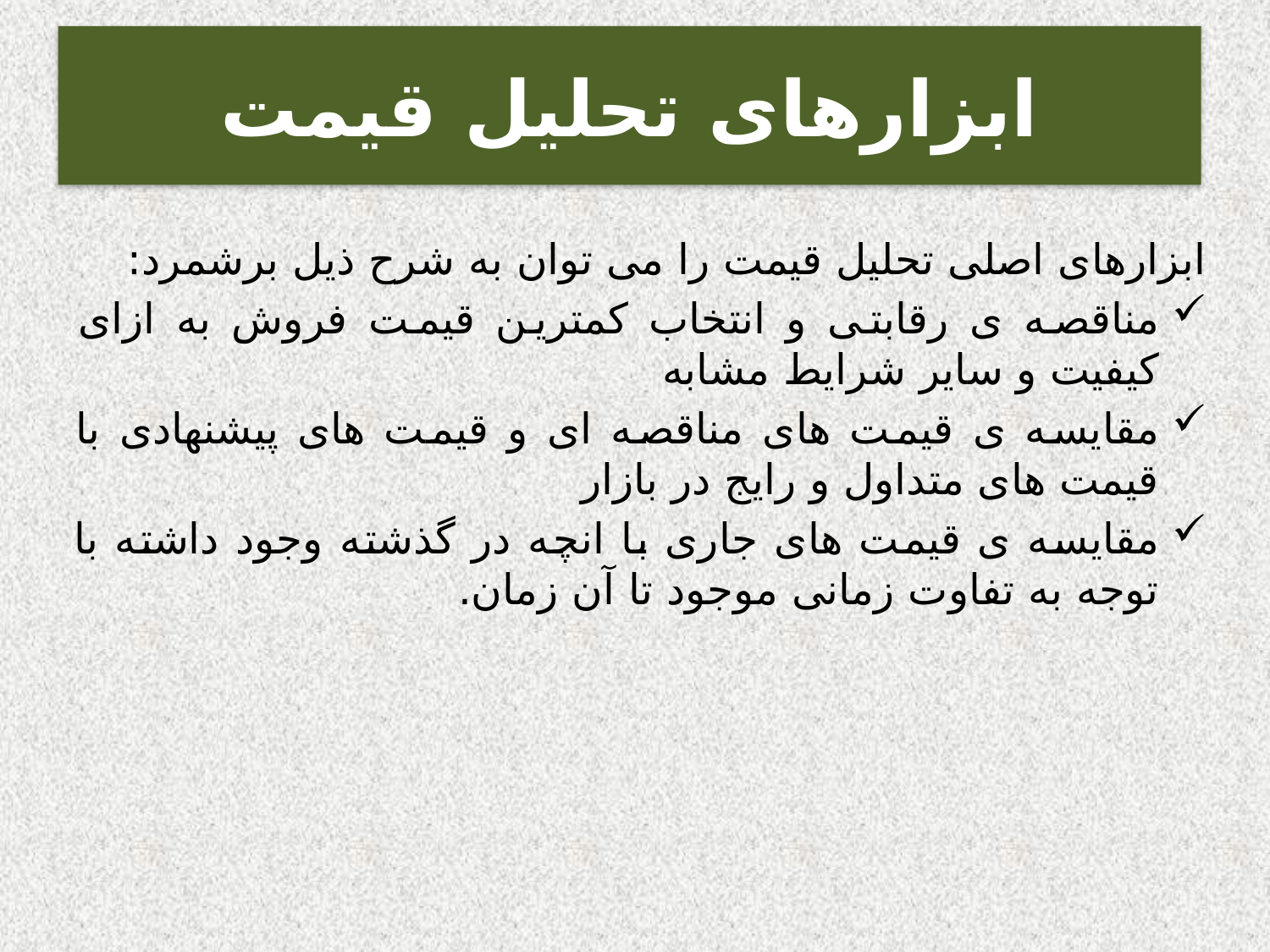

# ابزارهای تحلیل قیمت
ابزارهای اصلی تحلیل قیمت را می توان به شرح ذیل برشمرد:
مناقصه ی رقابتی و انتخاب کمترین قیمت فروش به ازای کیفیت و سایر شرایط مشابه
مقایسه ی قیمت های مناقصه ای و قیمت های پیشنهادی با قیمت های متداول و رایج در بازار
مقایسه ی قیمت های جاری با انچه در گذشته وجود داشته با توجه به تفاوت زمانی موجود تا آن زمان.